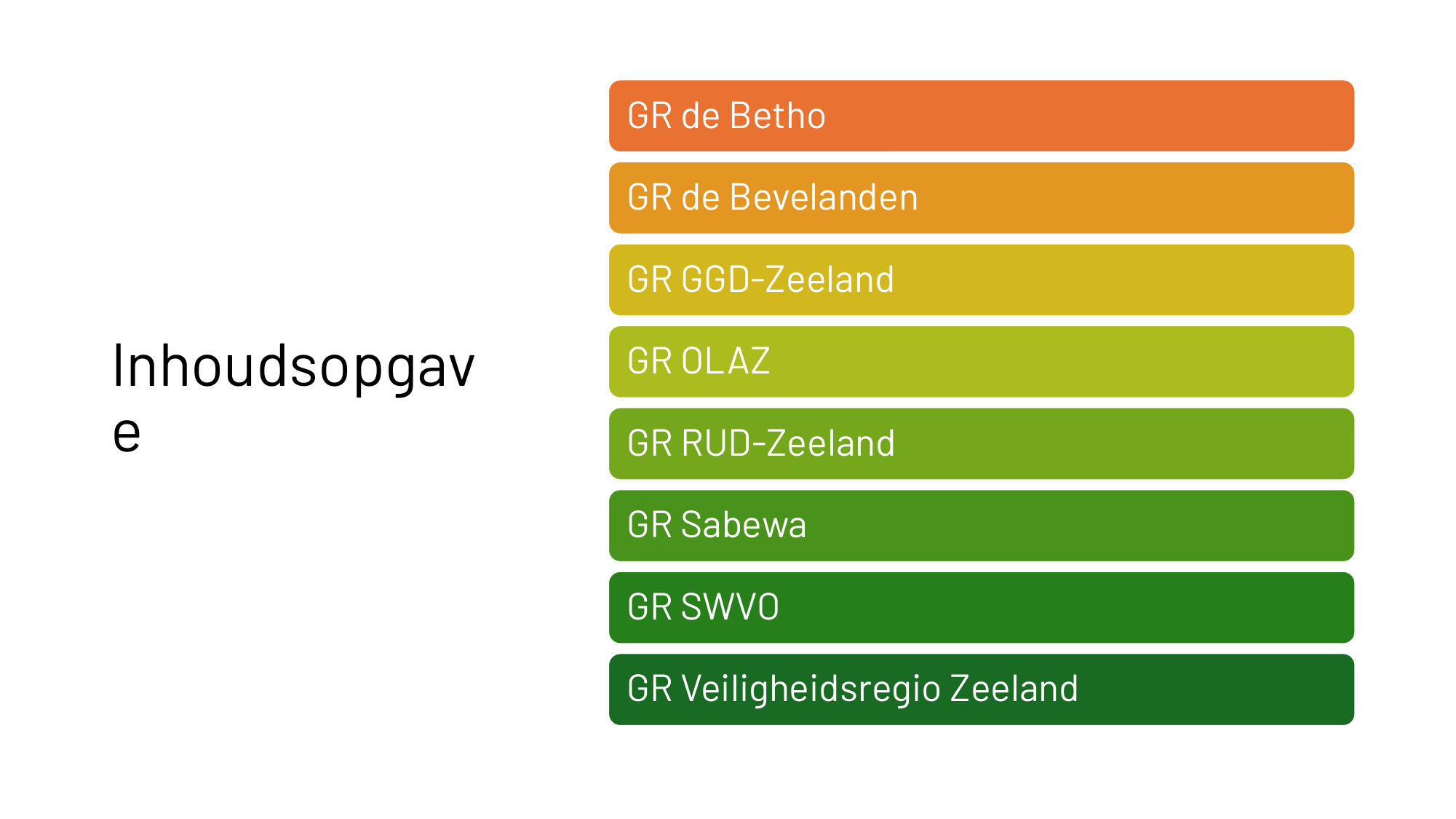

# Inhoudsopgave
GR de Betho
GR de Bevelanden
GR GGD-Zeeland
GR OLAZ
GR RUD-Zeeland
GR Sabewa
GR SWVO
GR Veiligheidsregio Zeeland